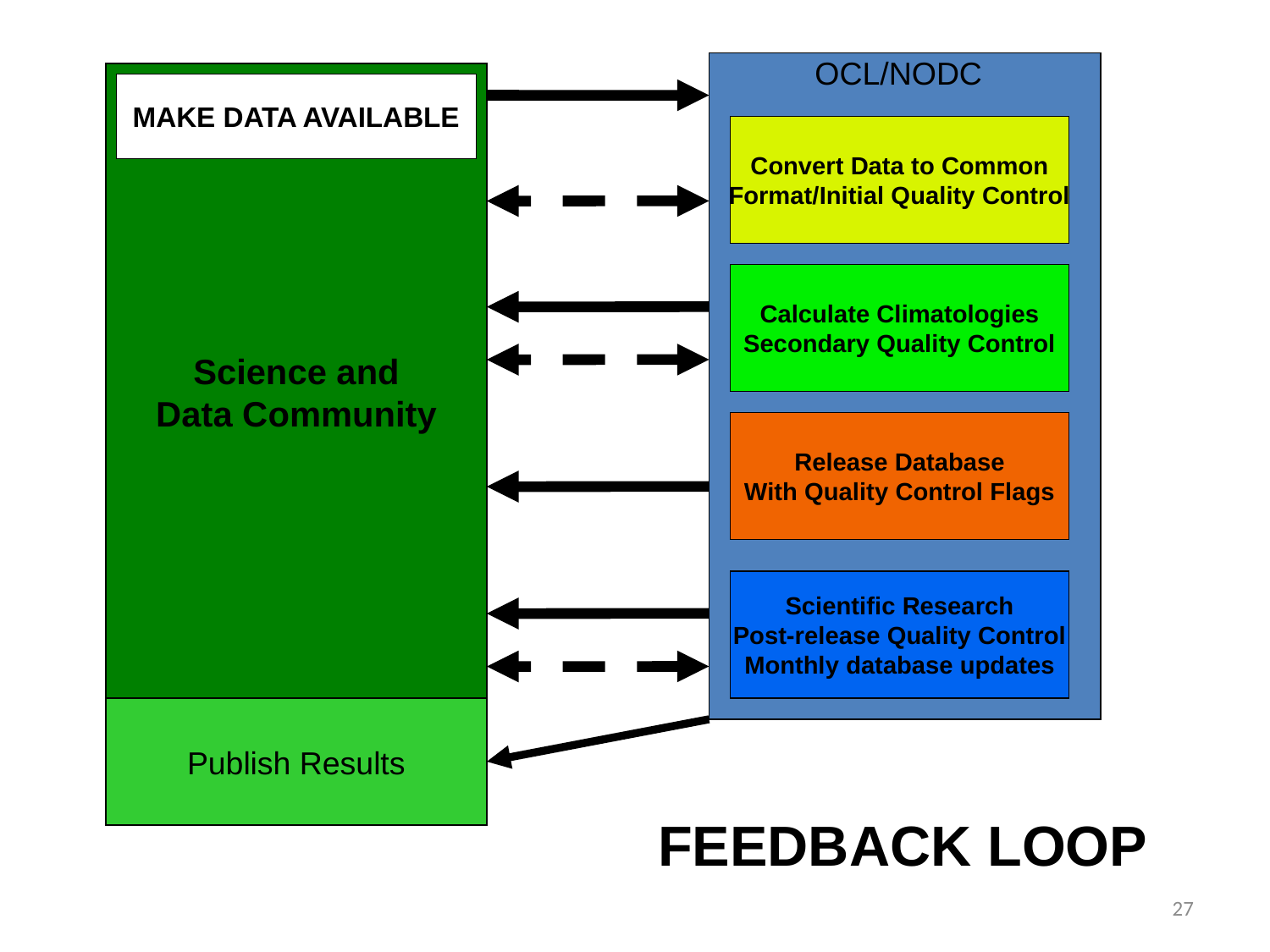

OCL/NODC

Science and
Data Community
MAKE DATA AVAILABLE

Convert Data to Common
Format/Initial Quality Control

Calculate Climatologies
Secondary Quality Control

Release Database
With Quality Control Flags

Scientific Research
Post-release Quality Control
Monthly database updates

Publish Results

FEEDBACK LOOP
27